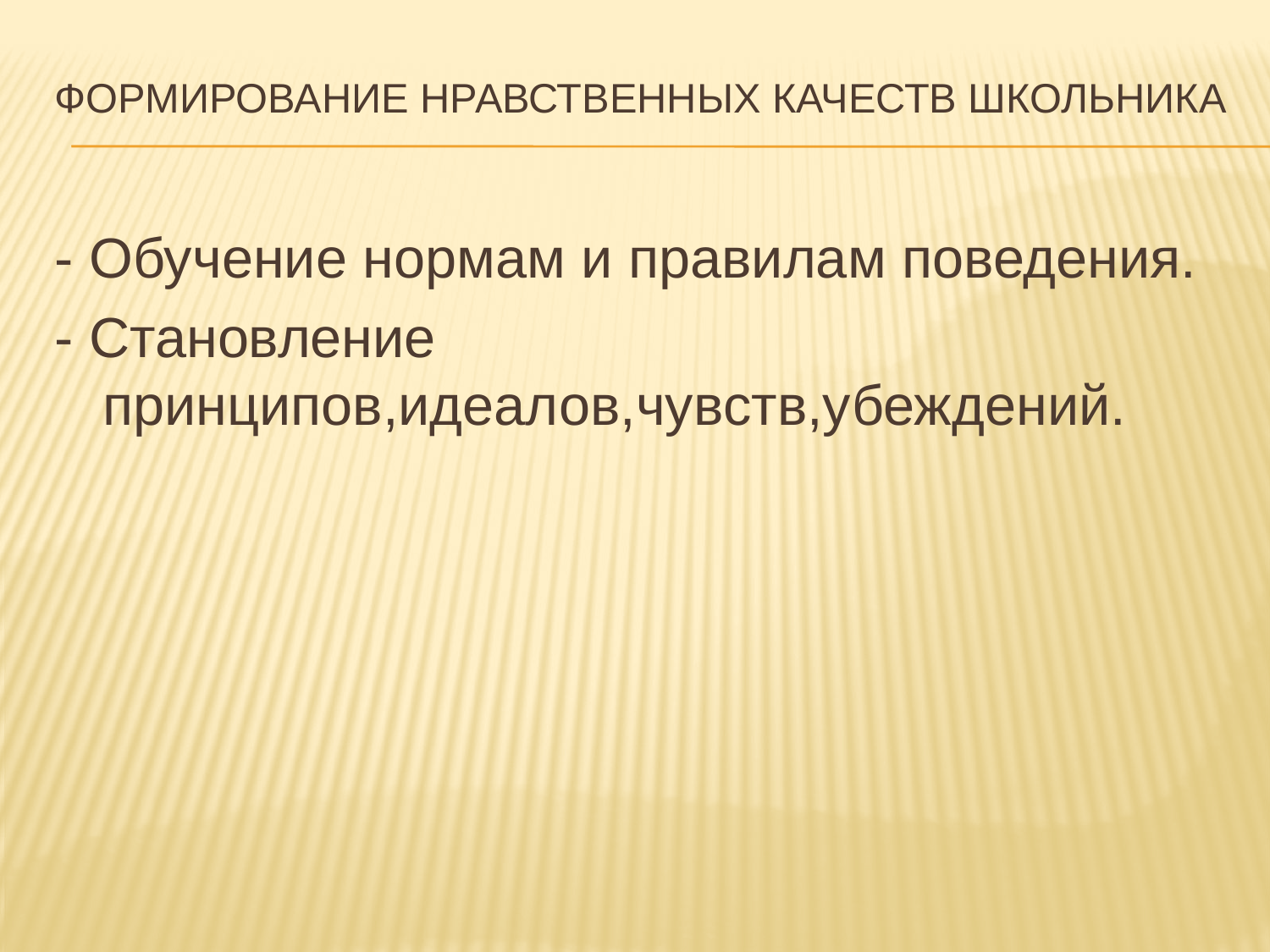

# Формирование нравственных качеств школьника
- Обучение нормам и правилам поведения.
- Становление принципов,идеалов,чувств,убеждений.